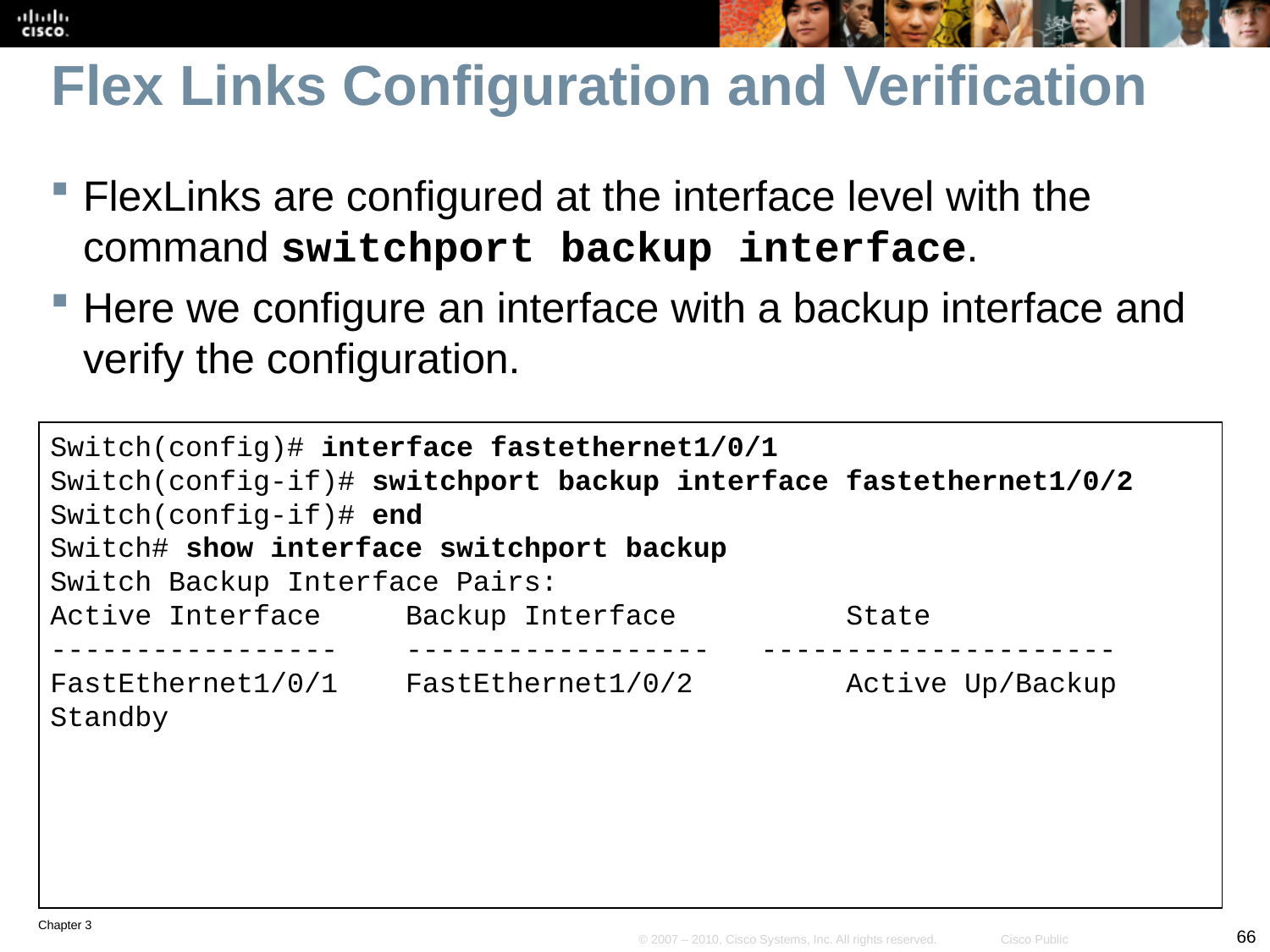

# Flex Links Configuration and Verification
FlexLinks are configured at the interface level with the command switchport backup interface.
Here we configure an interface with a backup interface and verify the configuration.
Switch(config)# interface fastethernet1/0/1
Switch(config-if)# switchport backup interface fastethernet1/0/2
Switch(config-if)# end
Switch# show interface switchport backup
Switch Backup Interface Pairs:
Active Interface     Backup Interface 	  State
-----------------    ------------------   ---------------------
FastEthernet1/0/1    FastEthernet1/0/2 	  Active Up/Backup Standby